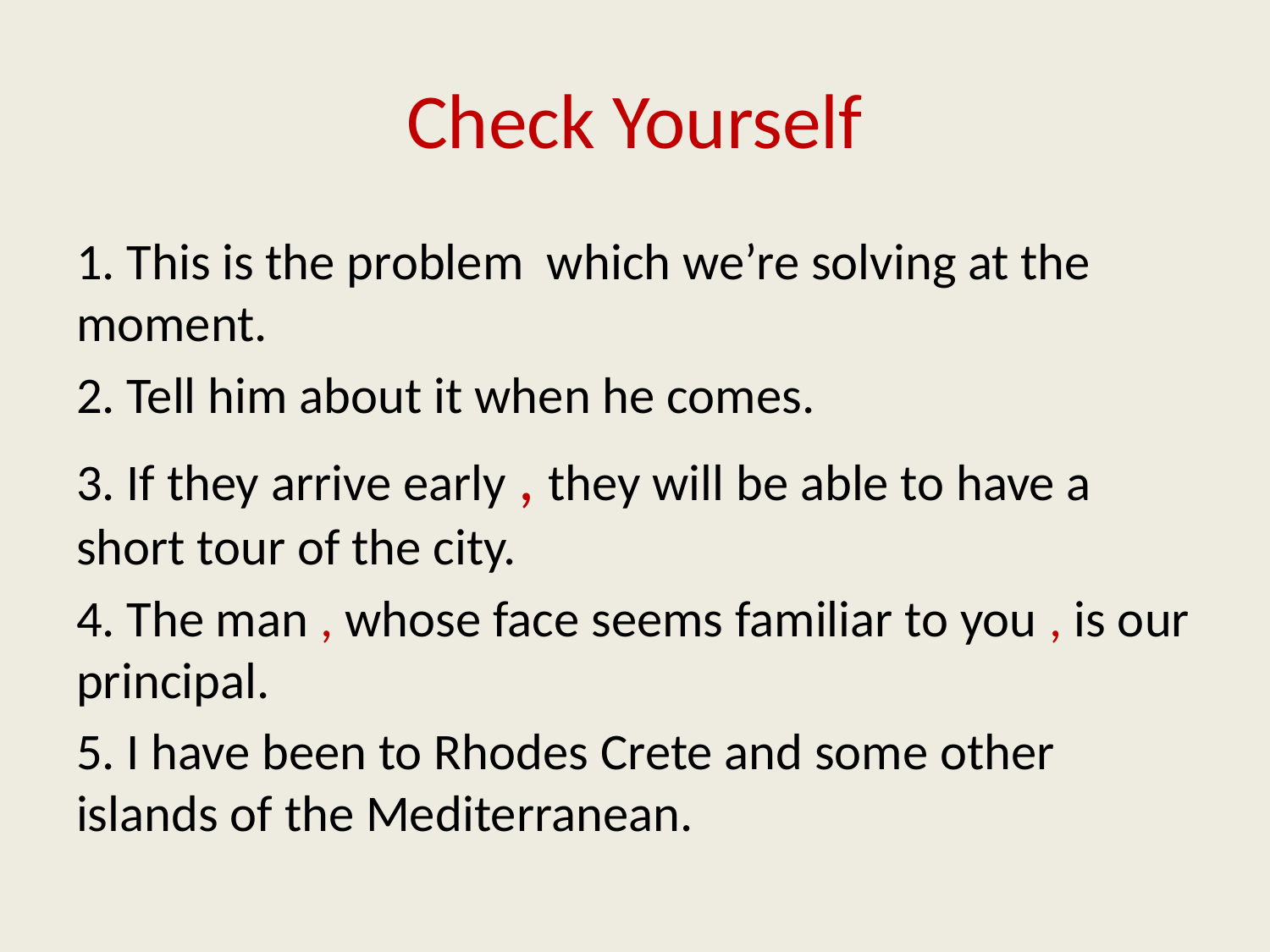

# Check Yourself
1. This is the problem  which we’re solving at the moment.
2. Tell him about it when he comes.
3. If they arrive early , they will be able to have a short tour of the city.
4. The man , whose face seems familiar to you , is our principal.
5. I have been to Rhodes Crete and some other islands of the Mediterranean.